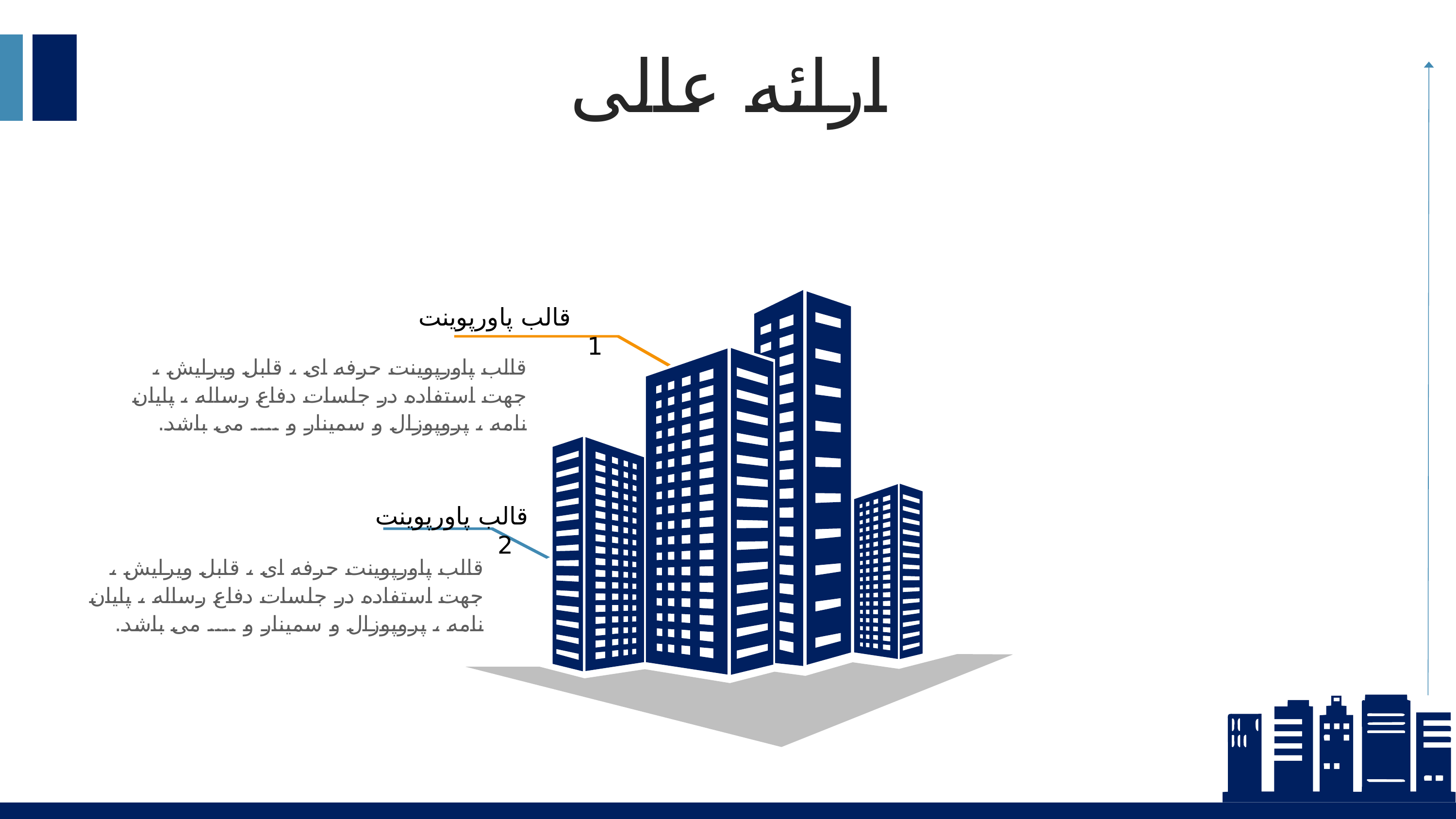

ارائه عالی

     قالب پاورپوینت   1

قالب پاورپوينت حرفه ای ، قابل ویرایش ، جهت استفاده در جلسات دفاع رساله ، پایان نامه ، پروپوزال و سمینار و .... می باشد.

قالب پاورپوینت   2

قالب پاورپوينت حرفه ای ، قابل ویرایش ، جهت استفاده در جلسات دفاع رساله ، پایان نامه ، پروپوزال و سمینار و .... می باشد.